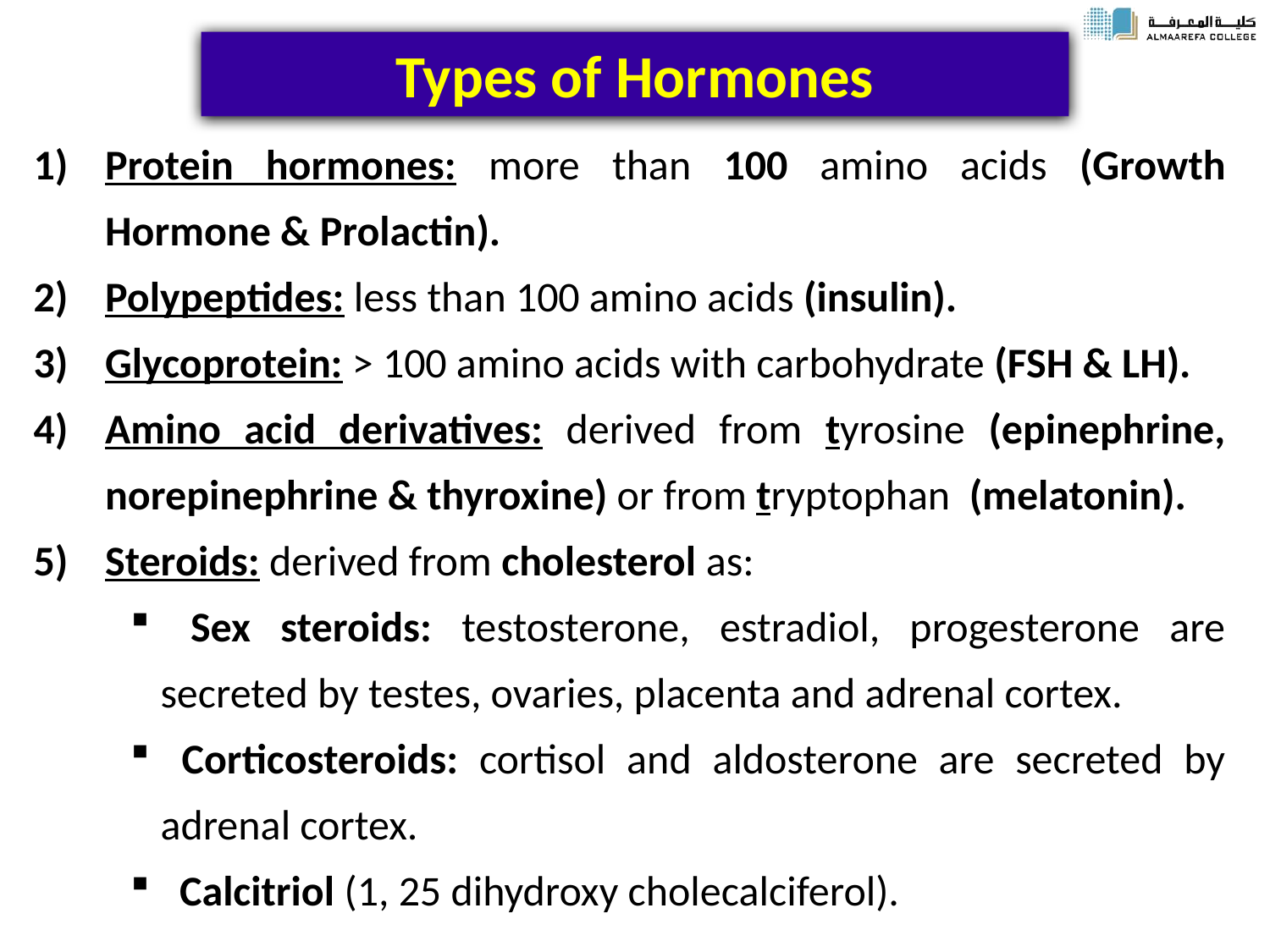

# Types of Hormones
Protein hormones: more than 100 amino acids (Growth Hormone & Prolactin).
Polypeptides: less than 100 amino acids (insulin).
Glycoprotein: > 100 amino acids with carbohydrate (FSH & LH).
Amino acid derivatives: derived from tyrosine (epinephrine, norepinephrine & thyroxine) or from tryptophan  (melatonin).
Steroids: derived from cholesterol as:
 Sex steroids: testosterone, estradiol, progesterone are secreted by testes, ovaries, placenta and adrenal cortex.
 Corticosteroids: cortisol and aldosterone are secreted by adrenal cortex.
  Calcitriol (1, 25 dihydroxy cholecalciferol).